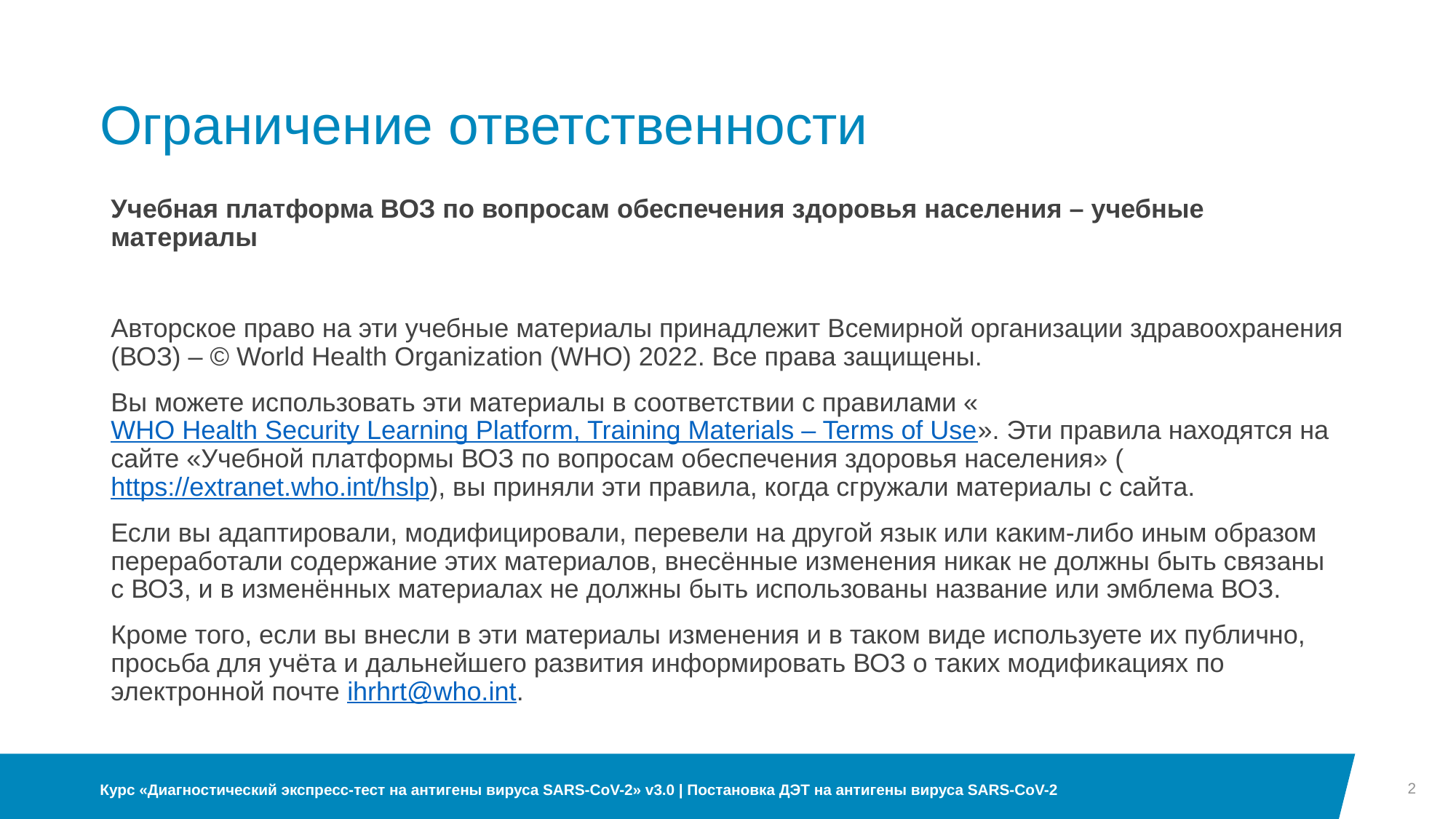

# Ограничение ответственности
Учебная платформа ВОЗ по вопросам обеспечения здоровья населения – учебные материалы

Авторское право на эти учебные материалы принадлежит Всемирной организации здравоохранения (ВОЗ) – © World Health Organization (WHO) 2022. Все права защищены.
Вы можете использовать эти материалы в соответствии с правилами «WHO Health Security Learning Platform, Training Materials – Terms of Use». Эти правила находятся на сайте «Учебной платформы ВОЗ по вопросам обеспечения здоровья населения» (https://extranet.who.int/hslp), вы приняли эти правила, когда сгружали материалы с сайта.
Если вы адаптировали, модифицировали, перевели на другой язык или каким-либо иным образом переработали содержание этих материалов, внесённые изменения никак не должны быть связаны с ВОЗ, и в изменённых материалах не должны быть использованы название или эмблема ВОЗ.
Кроме того, если вы внесли в эти материалы изменения и в таком виде используете их публично, просьба для учёта и дальнейшего развития информировать ВОЗ о таких модификациях по электронной почте ihrhrt@who.int.

2
Курс «Диагностический экспресс-тест на антигены вируса SARS-CoV-2» v3.0 | Постановка ДЭТ на антигены вируса SARS-CoV-2